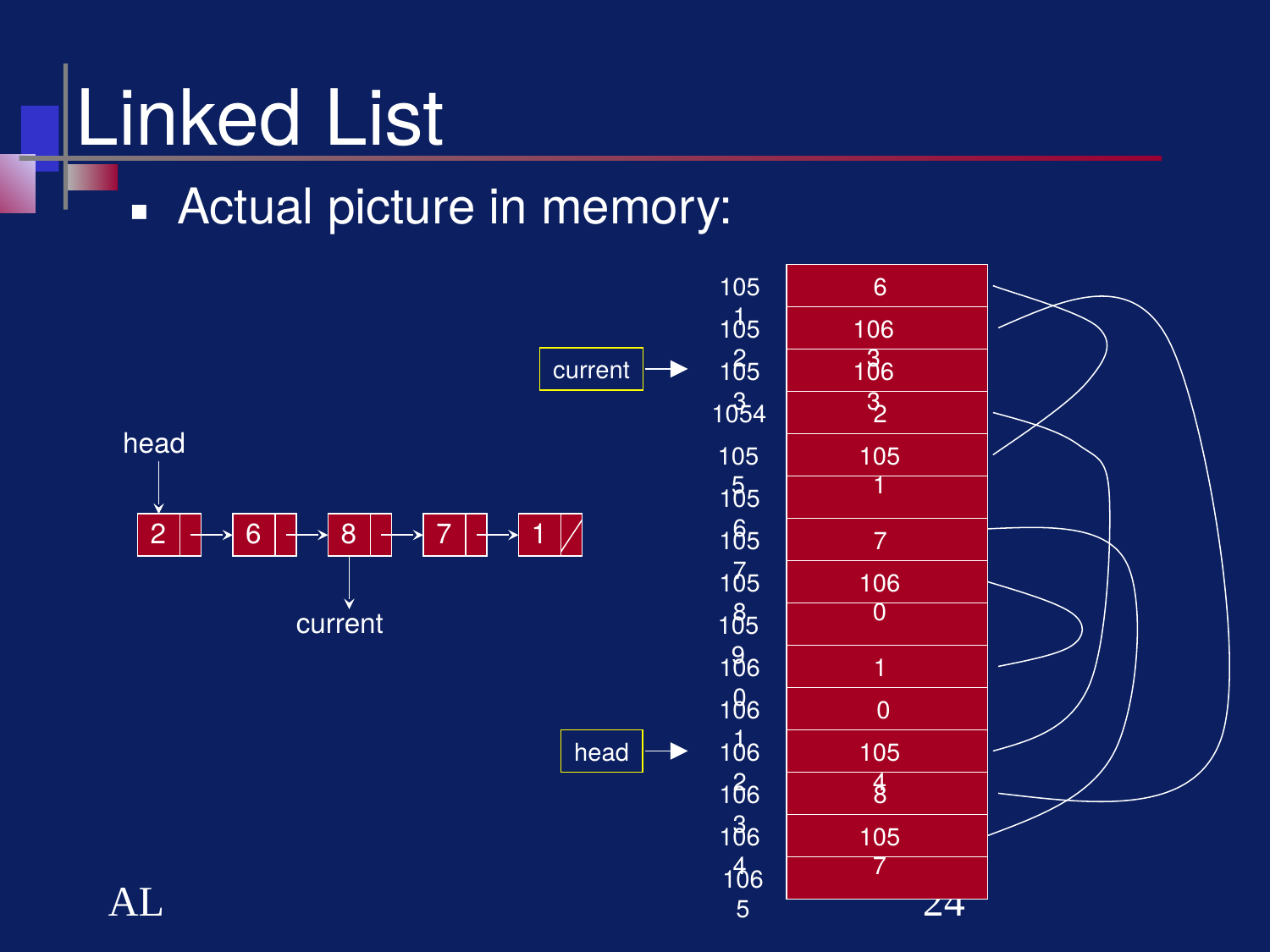

# Linked List
Actual picture in memory:

1051

6

1052
1063
current
1053
1063
1054
2

head
1055
1051
1056
2

6
8
7
1

1057
7

1058
1060

current
1059
1060
1
1061
0
head
1062
1054
1063
8
1064
1057
1065
AL
24